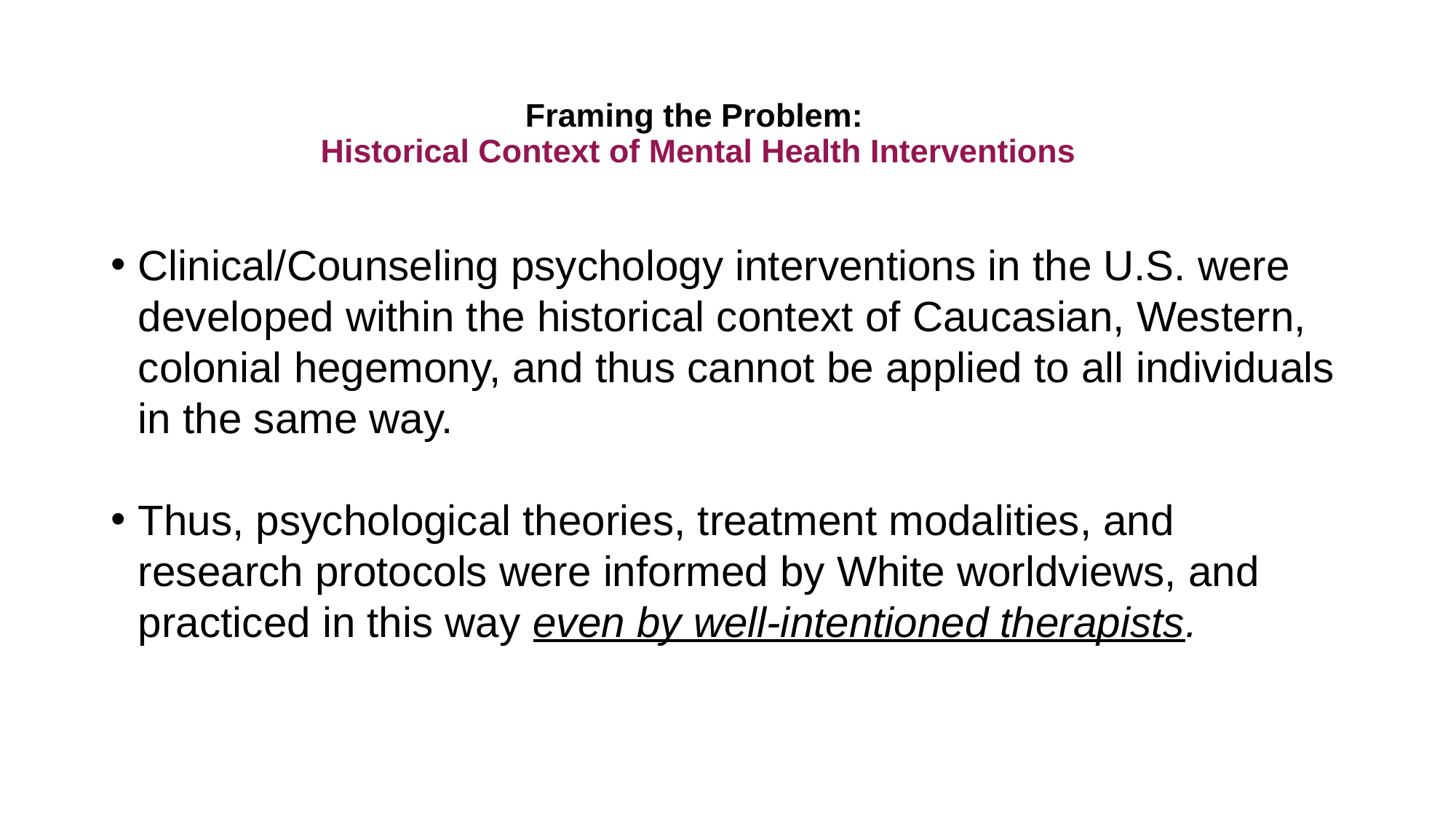

# Framing the Problem: Historical Context of Mental Health Interventions

Clinical/Counseling psychology interventions in the U.S. were developed within the historical context of Caucasian, Western, colonial hegemony, and thus cannot be applied to all individuals in the same way.

Thus, psychological theories, treatment modalities, and research protocols were informed by White worldviews, and practiced in this way even by well-intentioned therapists.